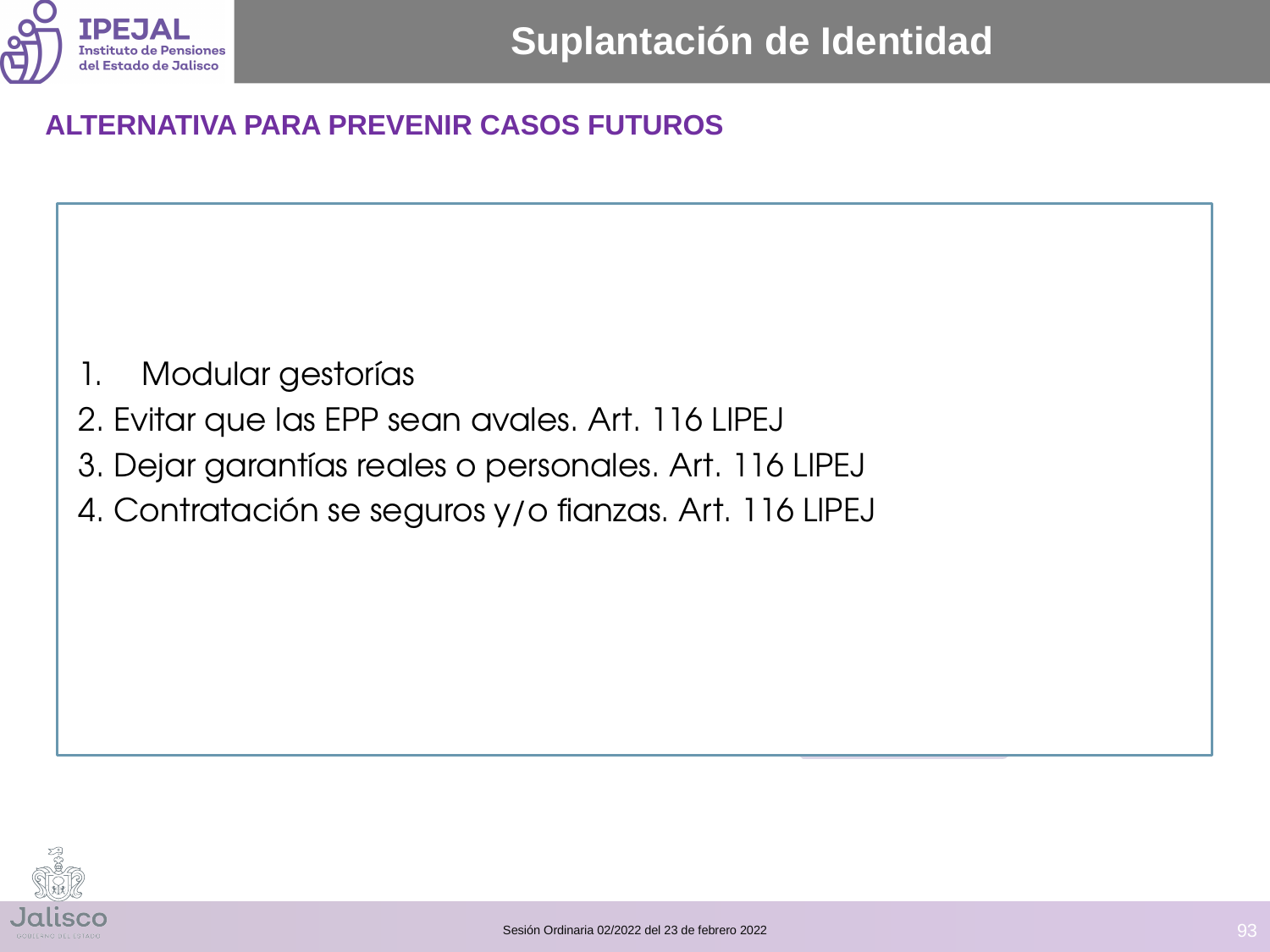

# Suplantación de Identidad
ALTERNATIVA PARA PREVENIR CASOS FUTUROS
Modular gestorías
2. Evitar que las EPP sean avales. Art. 116 LIPEJ
3. Dejar garantías reales o personales. Art. 116 LIPEJ
4. Contratación se seguros y/o fianzas. Art. 116 LIPEJ

93
Sesión Ordinaria 02/2022 del 23 de febrero 2022